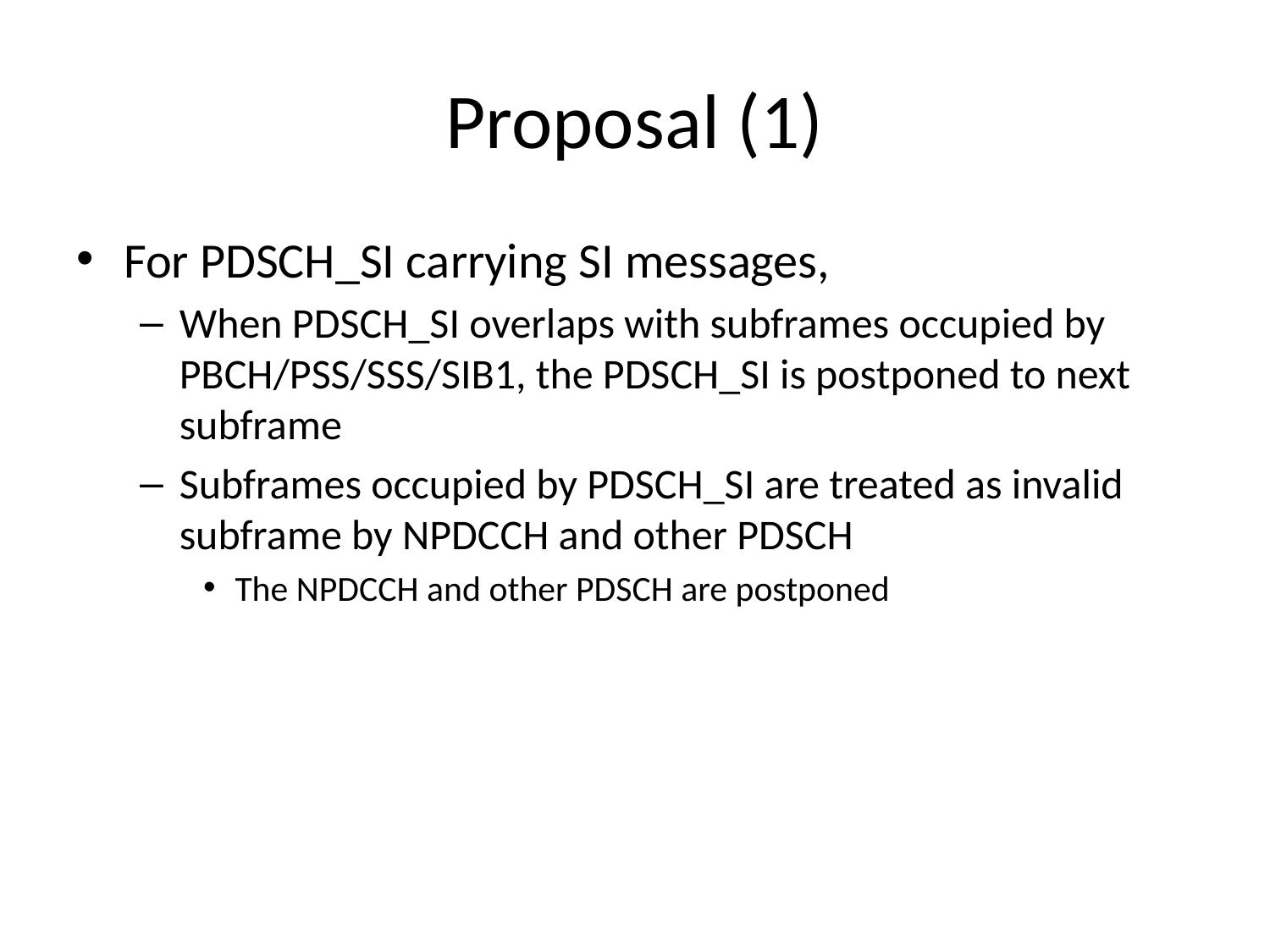

# Proposal (1)
For PDSCH_SI carrying SI messages,
When PDSCH_SI overlaps with subframes occupied by PBCH/PSS/SSS/SIB1, the PDSCH_SI is postponed to next subframe
Subframes occupied by PDSCH_SI are treated as invalid subframe by NPDCCH and other PDSCH
The NPDCCH and other PDSCH are postponed